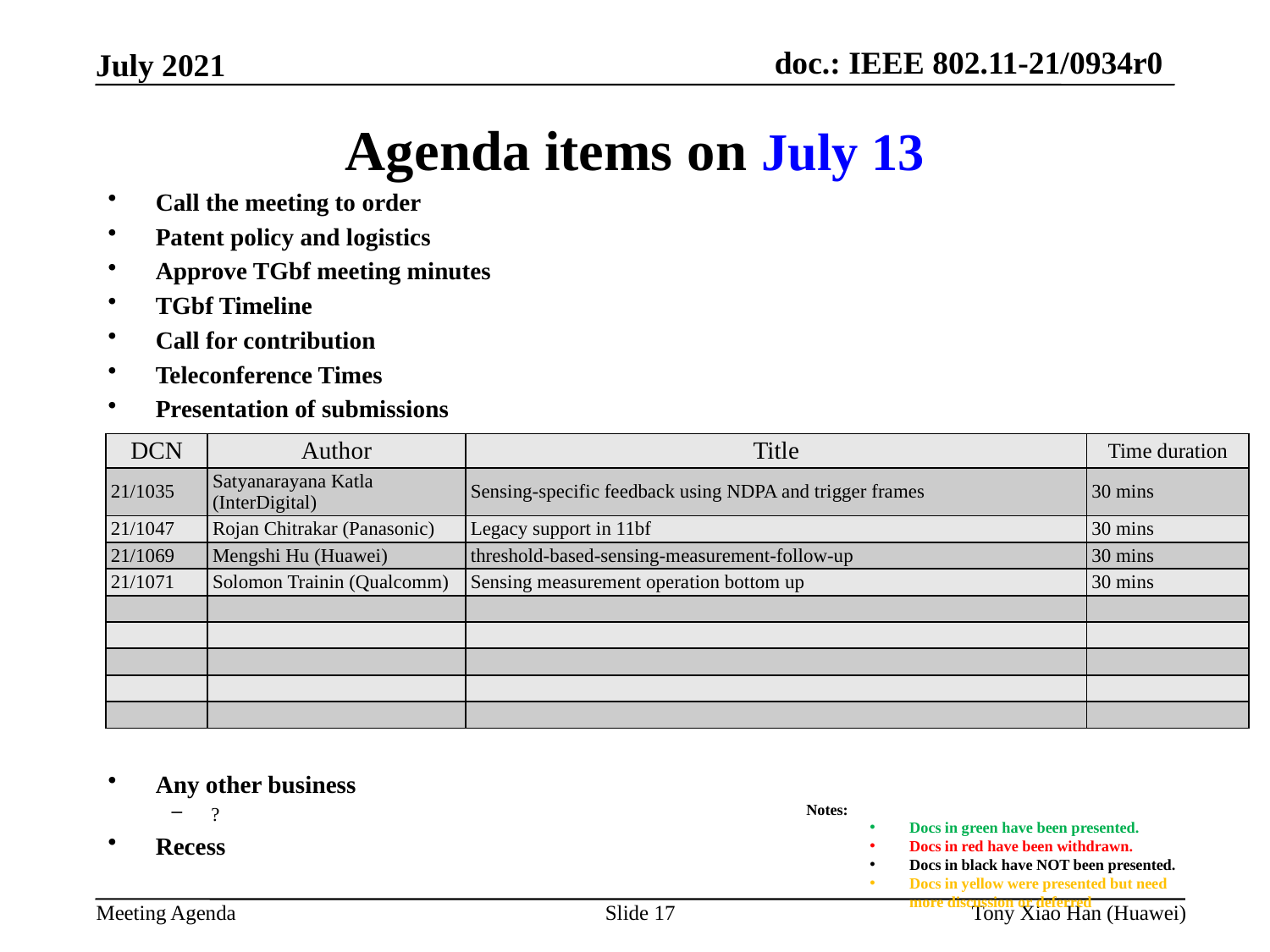

Agenda items on July 13
Call the meeting to order
Patent policy and logistics
Approve TGbf meeting minutes
TGbf Timeline
Call for contribution
Teleconference Times
Presentation of submissions

Any other business
?
Recess
| DCN | Author | Title | Time duration |
| --- | --- | --- | --- |
| 21/1035 | Satyanarayana Katla (InterDigital) | Sensing-specific feedback using NDPA and trigger frames | 30 mins |
| 21/1047 | Rojan Chitrakar (Panasonic) | Legacy support in 11bf | 30 mins |
| 21/1069 | Mengshi Hu (Huawei) | threshold-based-sensing-measurement-follow-up | 30 mins |
| 21/1071 | Solomon Trainin (Qualcomm) | Sensing measurement operation bottom up | 30 mins |
|  |  |  |  |
|  |  |  |  |
|  |  |  |  |
|  |  |  |  |
|  |  |  |  |
Notes:
Docs in green have been presented.
Docs in red have been withdrawn.
Docs in black have NOT been presented.
Docs in yellow were presented but need more discussion or deferred
Slide 17
Tony Xiao Han (Huawei)